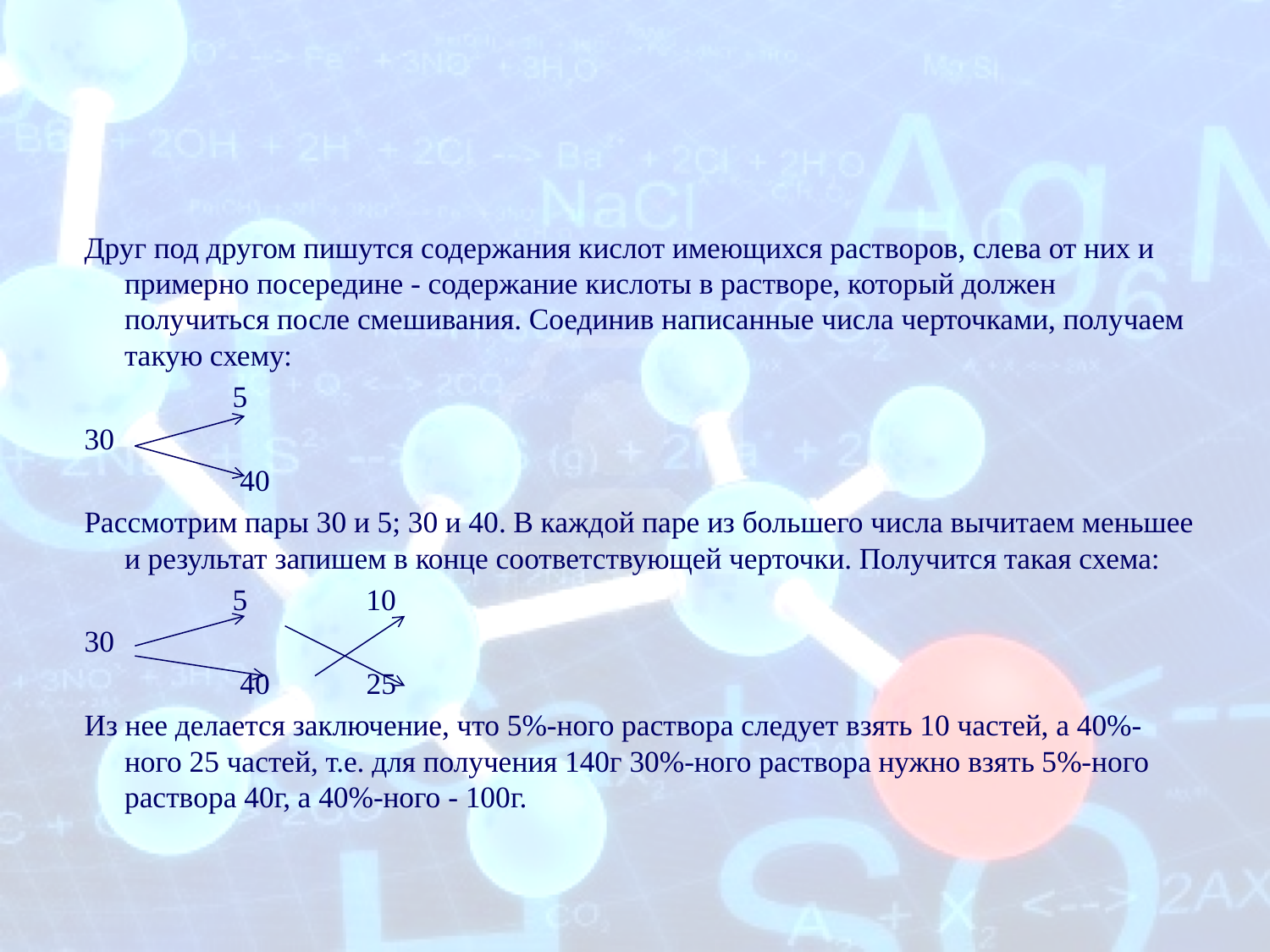

#
Друг под другом пишутся содержания кислот имеющихся растворов, слева от них и примерно посередине - содержание кислоты в растворе, который должен получиться после смешивания. Соединив написанные числа черточками, получаем такую схему:
                    5
30
                     40
Рассмотрим пары 30 и 5; 30 и 40. В каждой паре из большего числа вычитаем меньшее и результат запишем в конце соответствующей черточки. Получится такая схема:
                    5                10
30
                     40             25
Из нее делается заключение, что 5%-ного раствора следует взять 10 частей, а 40%-ного 25 частей, т.е. для получения 140г 30%-ного раствора нужно взять 5%-ного раствора 40г, а 40%-ного - 100г.